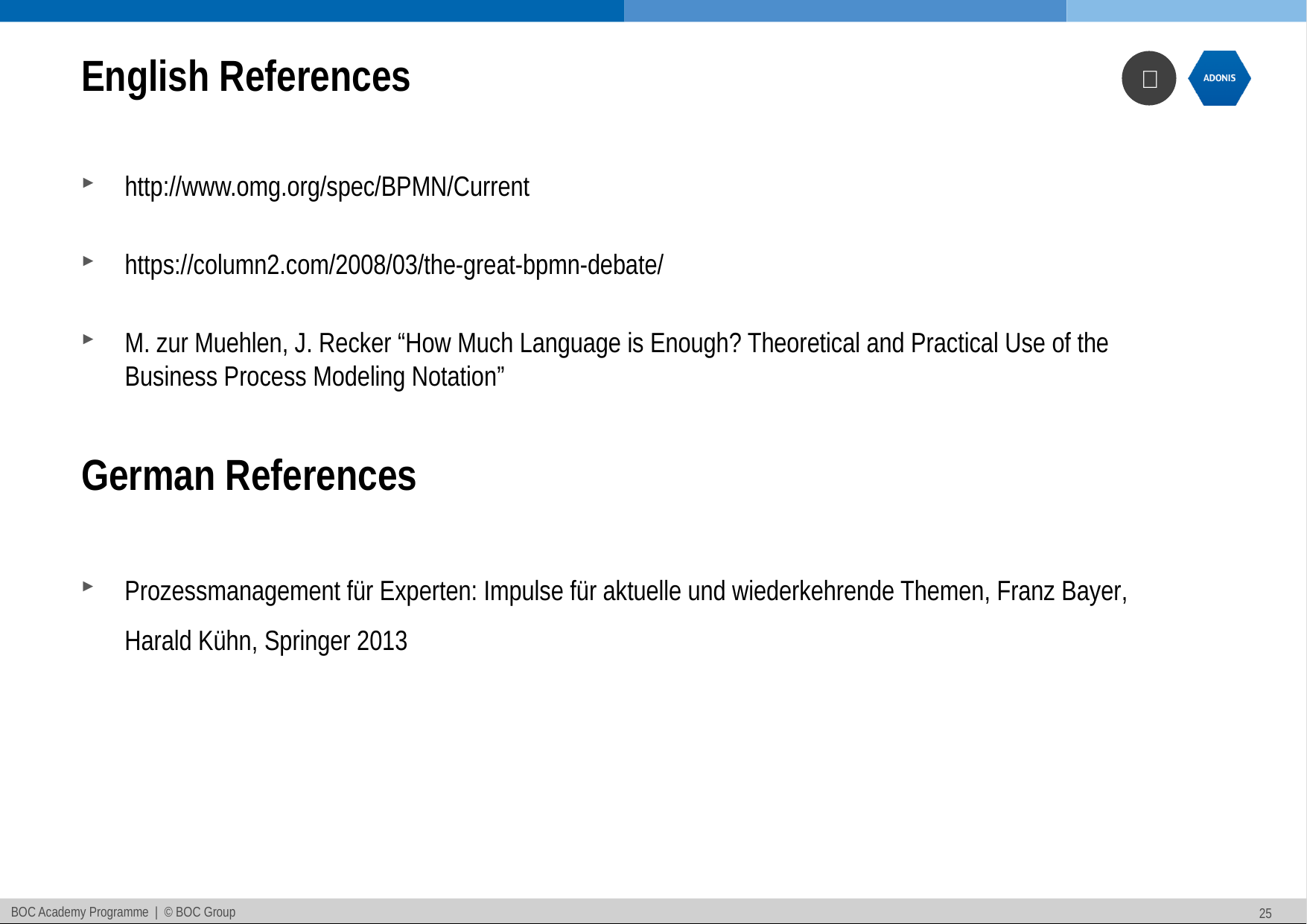

# English References
http://www.omg.org/spec/BPMN/Current

https://column2.com/2008/03/the-great-bpmn-debate/

M. zur Muehlen, J. Recker “How Much Language is Enough? Theoretical and Practical Use of the Business Process Modeling Notation”

German References
Prozessmanagement für Experten: Impulse für aktuelle und wiederkehrende Themen, Franz Bayer, Harald Kühn, Springer 2013